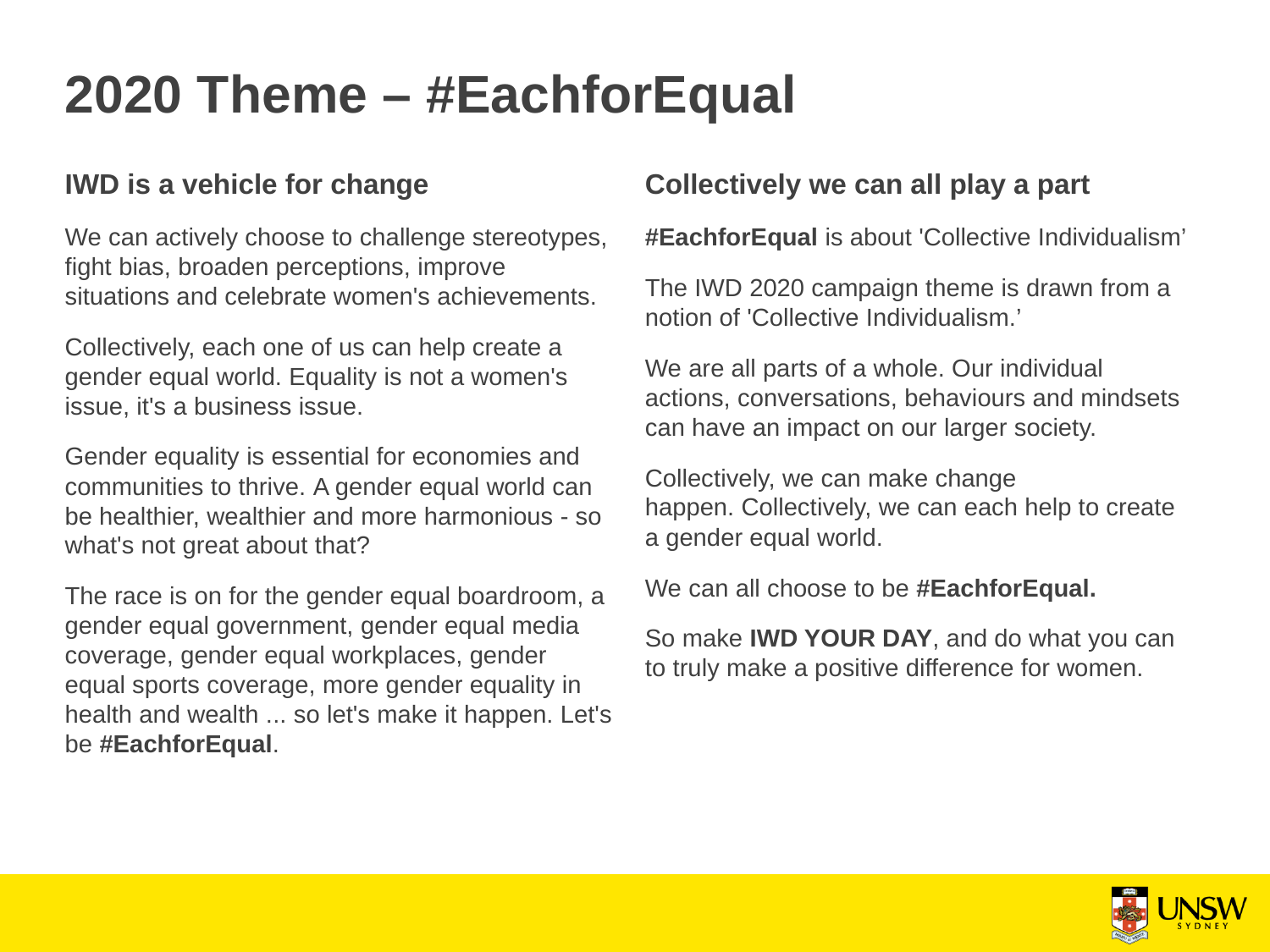

# 2020 Theme – #EachforEqual
IWD is a vehicle for change
We can actively choose to challenge stereotypes, fight bias, broaden perceptions, improve situations and celebrate women's achievements.
Collectively, each one of us can help create a gender equal world. Equality is not a women's issue, it's a business issue.
Gender equality is essential for economies and communities to thrive. A gender equal world can be healthier, wealthier and more harmonious - so what's not great about that?
The race is on for the gender equal boardroom, a gender equal government, gender equal media coverage, gender equal workplaces, gender equal sports coverage, more gender equality in health and wealth ... so let's make it happen. Let's be #EachforEqual.

Collectively we can all play a part
#EachforEqual is about 'Collective Individualism’
The IWD 2020 campaign theme is drawn from a notion of 'Collective Individualism.’
We are all parts of a whole. Our individual actions, conversations, behaviours and mindsets can have an impact on our larger society.
Collectively, we can make change happen. Collectively, we can each help to create a gender equal world.
We can all choose to be #EachforEqual.
So make IWD YOUR DAY, and do what you can to truly make a positive difference for women.